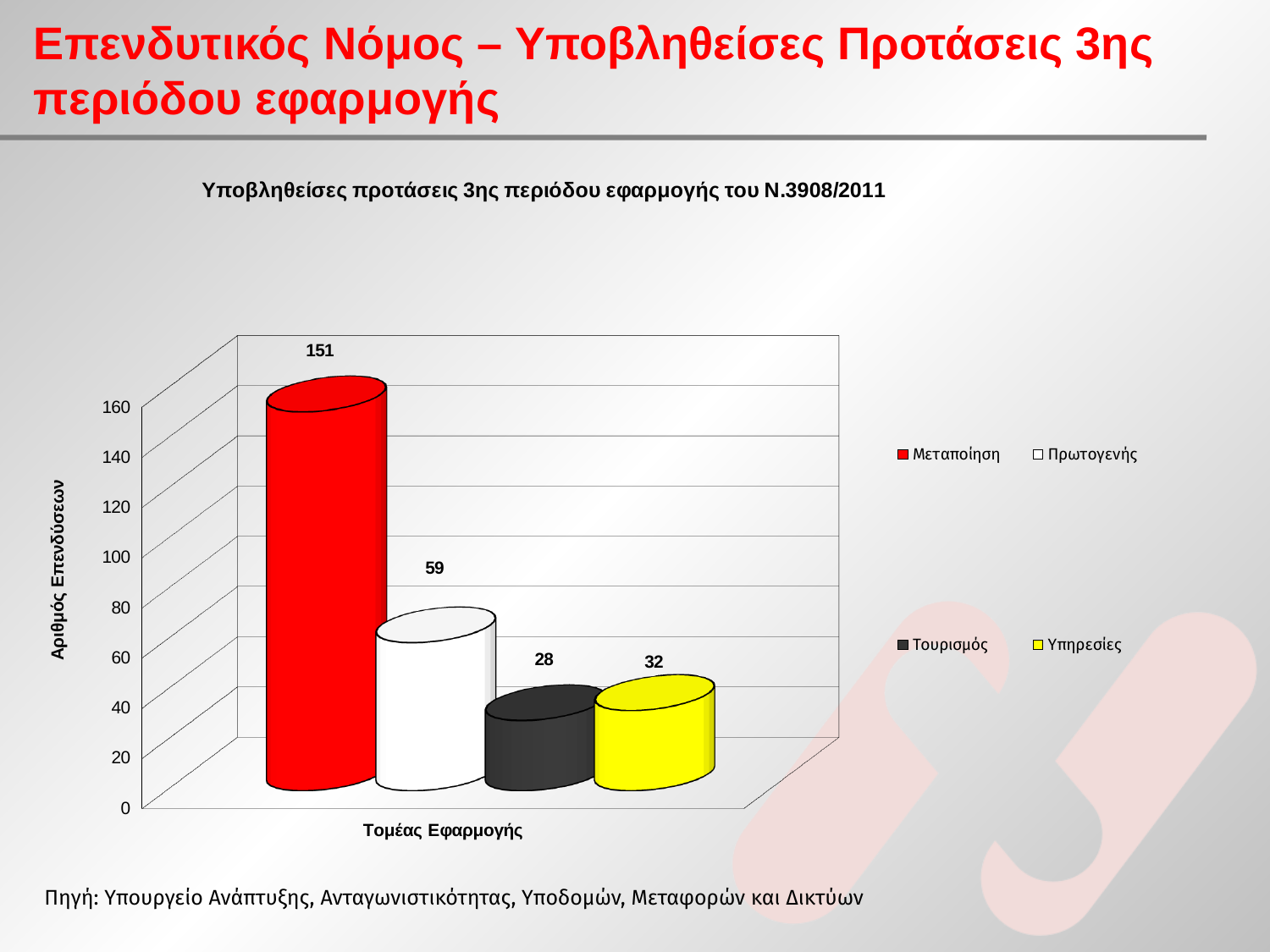

# Επενδυτικός Νόμος – Υποβληθείσες Προτάσεις 3ης περιόδου εφαρμογής

[unsupported chart]

Πηγή: Υπουργείο Ανάπτυξης, Ανταγωνιστικότητας, Υποδομών, Μεταφορών και Δικτύων